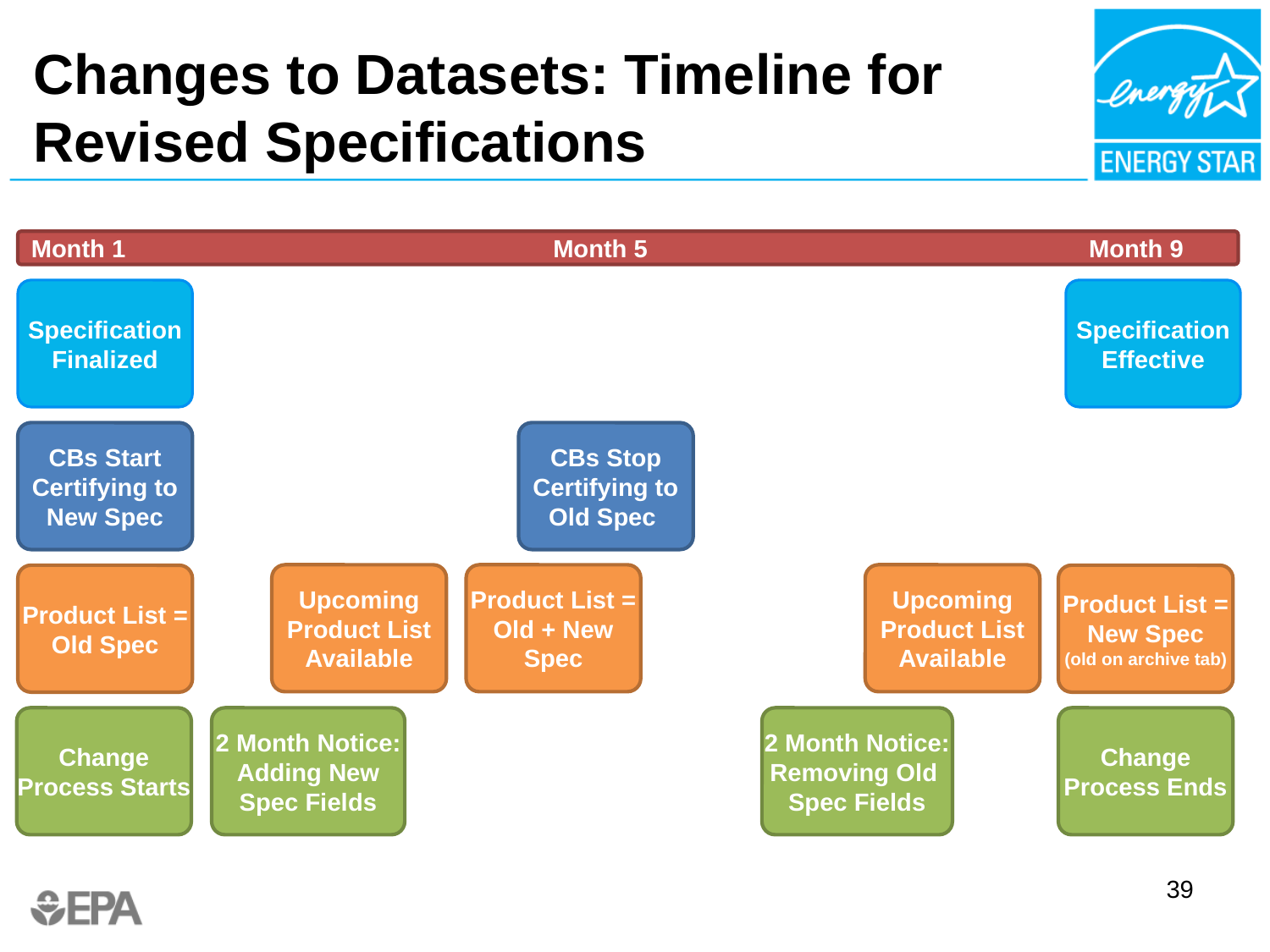

# Changes to Datasets: Timeline for Revised Specifications
Month 1				  Month 5				      Month 9
Specification
Finalized
Specification
Effective
CBs Start
Certifying to
New Spec
CBs Stop
Certifying to
Old Spec
Upcoming
Product List
Available
Product List =
Old + New
Spec
Upcoming
Product List
Available
Product List =
Old Spec
Product List =
New Spec
(old on archive tab)
Change
Process Starts
2 Month Notice:
Adding New
Spec Fields
2 Month Notice:
Removing Old
Spec Fields
Change
Process Ends
39